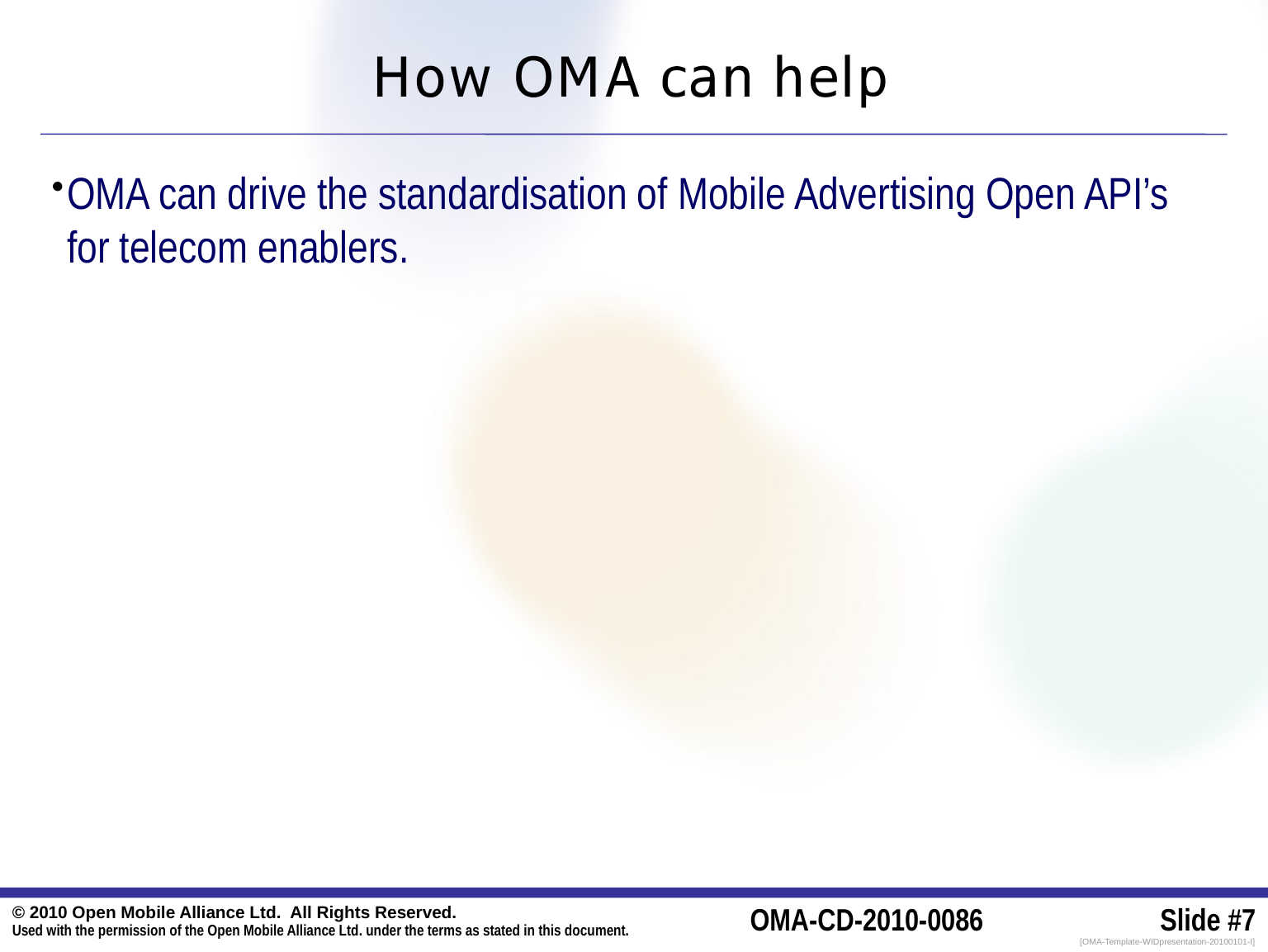

# How OMA can help
OMA can drive the standardisation of Mobile Advertising Open API’s for telecom enablers.